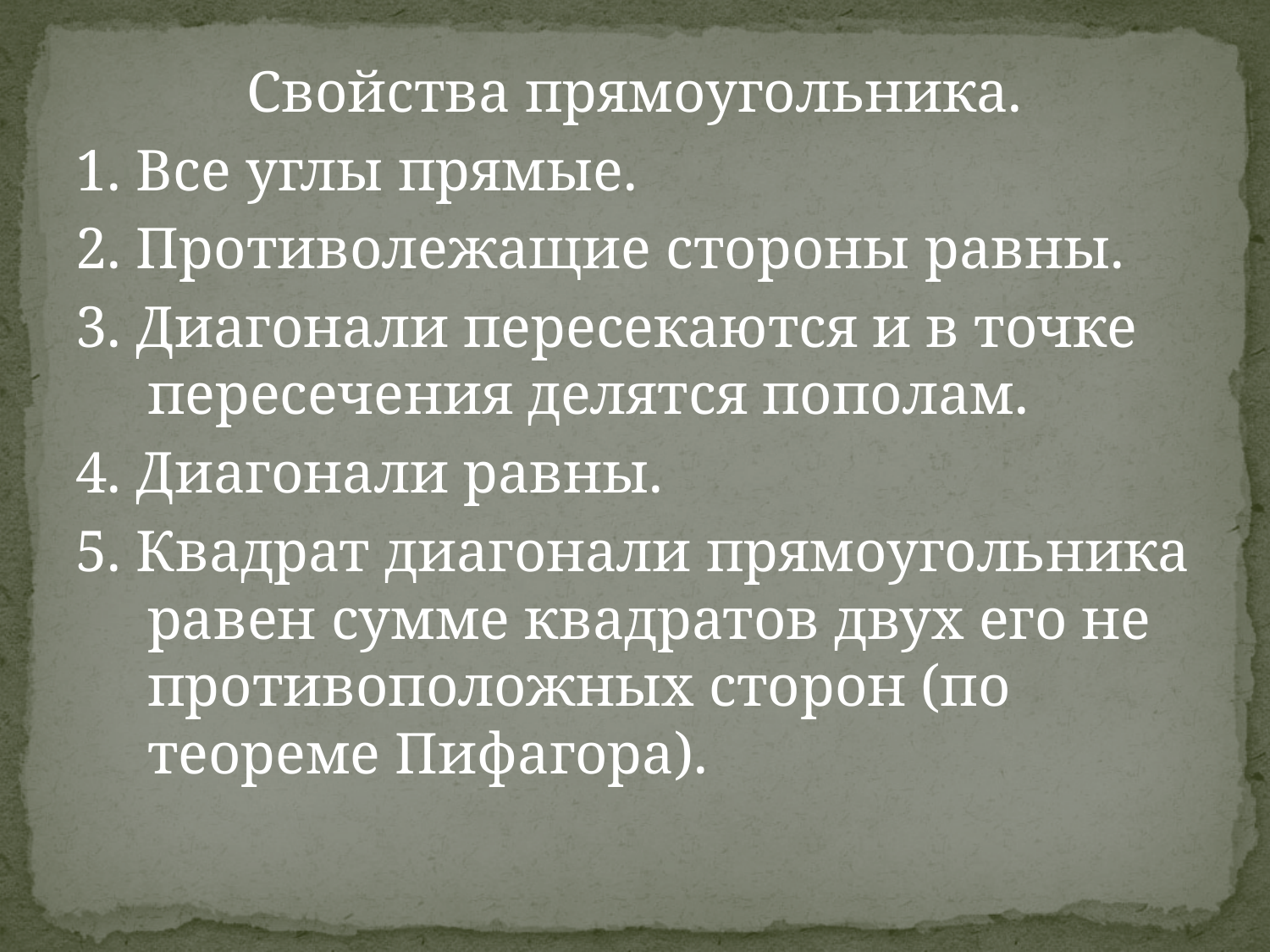

Свойства прямоугольника.
1. Все углы прямые.
2. Противолежащие стороны равны.
3. Диагонали пересекаются и в точке пересечения делятся пополам.
4. Диагонали равны.
5. Квадрат диагонали прямоугольника равен сумме квадратов двух его не противоположных сторон (по теореме Пифагора).